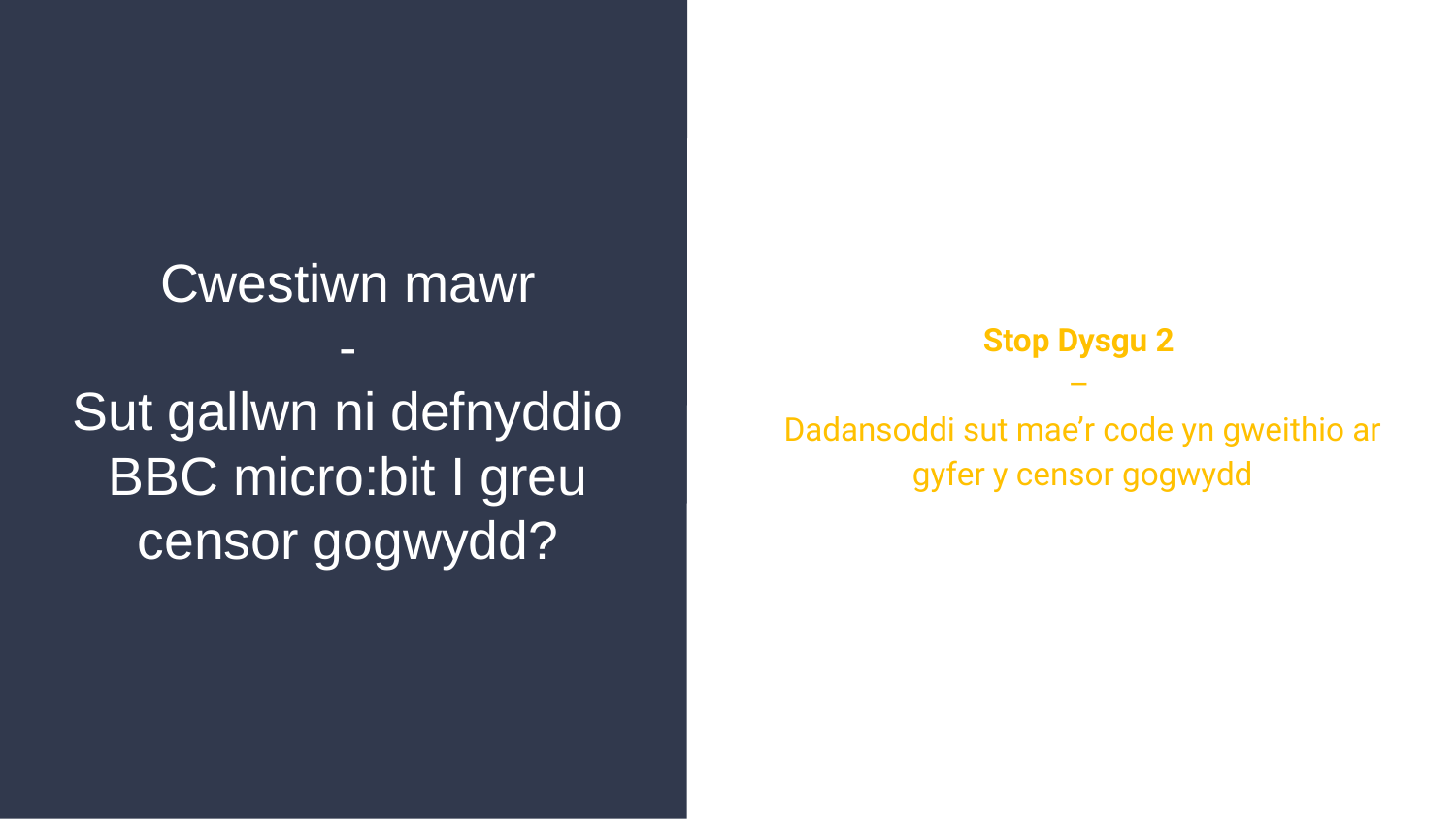

Stop Dysgu 2
–
Dadansoddi sut mae’r code yn gweithio ar gyfer y censor gogwydd

# Cwestiwn mawr - Sut gallwn ni defnyddio BBC micro:bit I greu censor gogwydd?